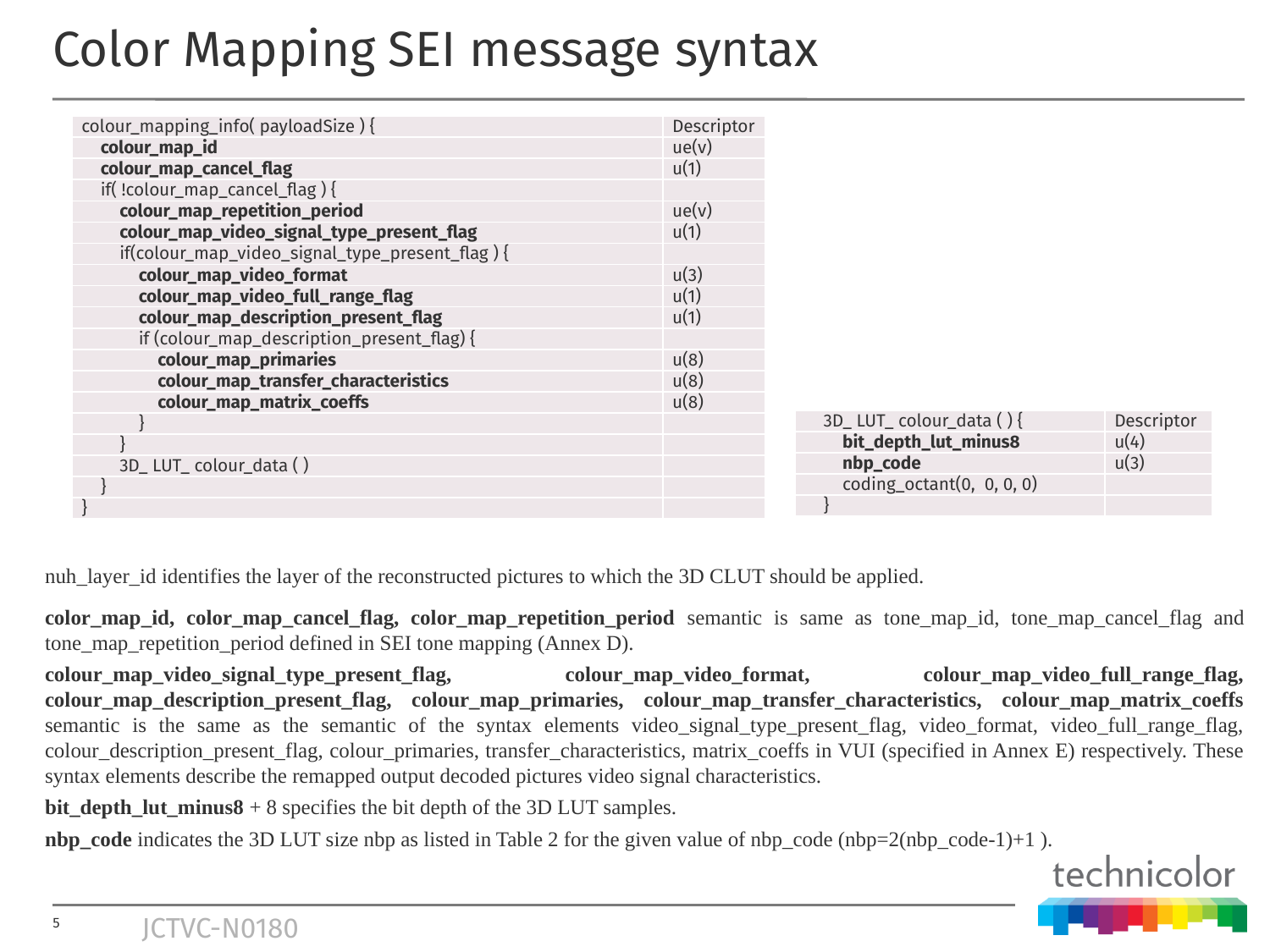

# Color Mapping SEI message syntax
| colour\_mapping\_info( payloadSize ) { | Descriptor |
| --- | --- |
| colour\_map\_id | ue(v) |
| colour\_map\_cancel\_flag | u(1) |
| if( !colour\_map\_cancel\_flag ) { |  |
| colour\_map\_repetition\_period | ue(v) |
| colour\_map\_video\_signal\_type\_present\_flag | u(1) |
| if(colour\_map\_video\_signal\_type\_present\_flag ) { |  |
| colour\_map\_video\_format | u(3) |
| colour\_map\_video\_full\_range\_flag | u(1) |
| colour\_map\_description\_present\_flag | u(1) |
| if (colour\_map\_description\_present\_flag) { |  |
| colour\_map\_primaries | u(8) |
| colour\_map\_transfer\_characteristics | u(8) |
| colour\_map\_matrix\_coeffs | u(8) |
| } |  |
| } |  |
| 3D\_ LUT\_ colour\_data ( ) |  |
| } |  |
| } |  |
| 3D\_ LUT\_ colour\_data ( ) { | Descriptor |
| --- | --- |
| bit\_depth\_lut\_minus8 | u(4) |
| nbp\_code | u(3) |
| coding\_octant(0, 0, 0, 0) |  |
| } |  |
nuh_layer_id identifies the layer of the reconstructed pictures to which the 3D CLUT should be applied.
color_map_id, color_map_cancel_flag, color_map_repetition_period semantic is same as tone_map_id, tone_map_cancel_flag and tone_map_repetition_period defined in SEI tone mapping (Annex D).
colour_map_video_signal_type_present_flag, colour_map_video_format, colour_map_video_full_range_flag, colour_map_description_present_flag, colour_map_primaries, colour_map_transfer_characteristics, colour_map_matrix_coeffs semantic is the same as the semantic of the syntax elements video_signal_type_present_flag, video_format, video_full_range_flag, colour_description_present_flag, colour_primaries, transfer_characteristics, matrix_coeffs in VUI (specified in Annex E) respectively. These syntax elements describe the remapped output decoded pictures video signal characteristics.
bit_depth_lut_minus8 + 8 specifies the bit depth of the 3D LUT samples.
nbp_code indicates the 3D LUT size nbp as listed in Table 2 for the given value of nbp_code (nbp=2(nbp_code-1)+1 ).

JCTVC-N0180
5